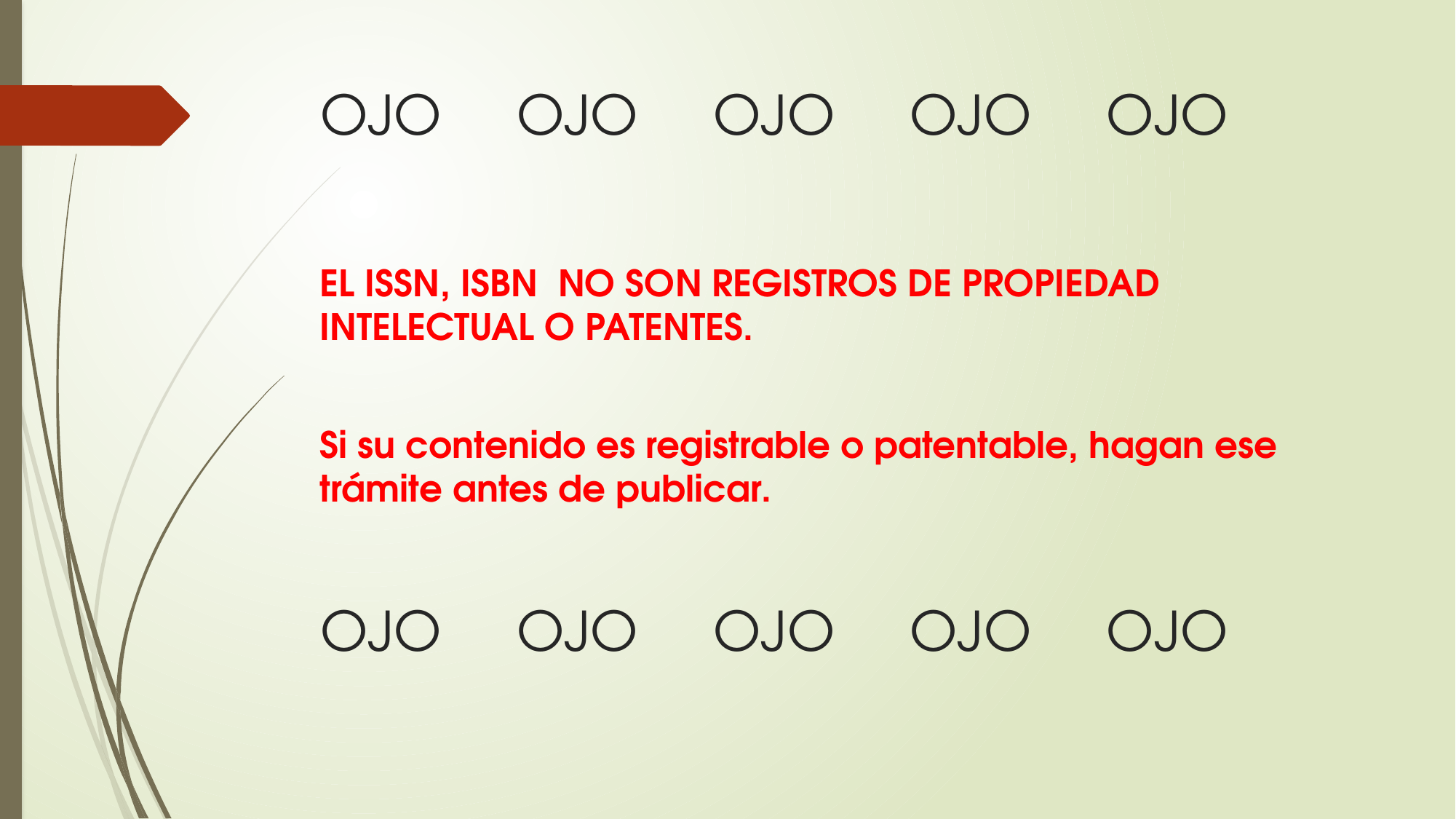

# OJO     OJO     OJO     OJO     OJO
EL ISSN, ISBN  NO SON REGISTROS DE PROPIEDAD INTELECTUAL O PATENTES.

Si su contenido es registrable o patentable, hagan ese trámite antes de publicar.
OJO     OJO     OJO     OJO     OJO